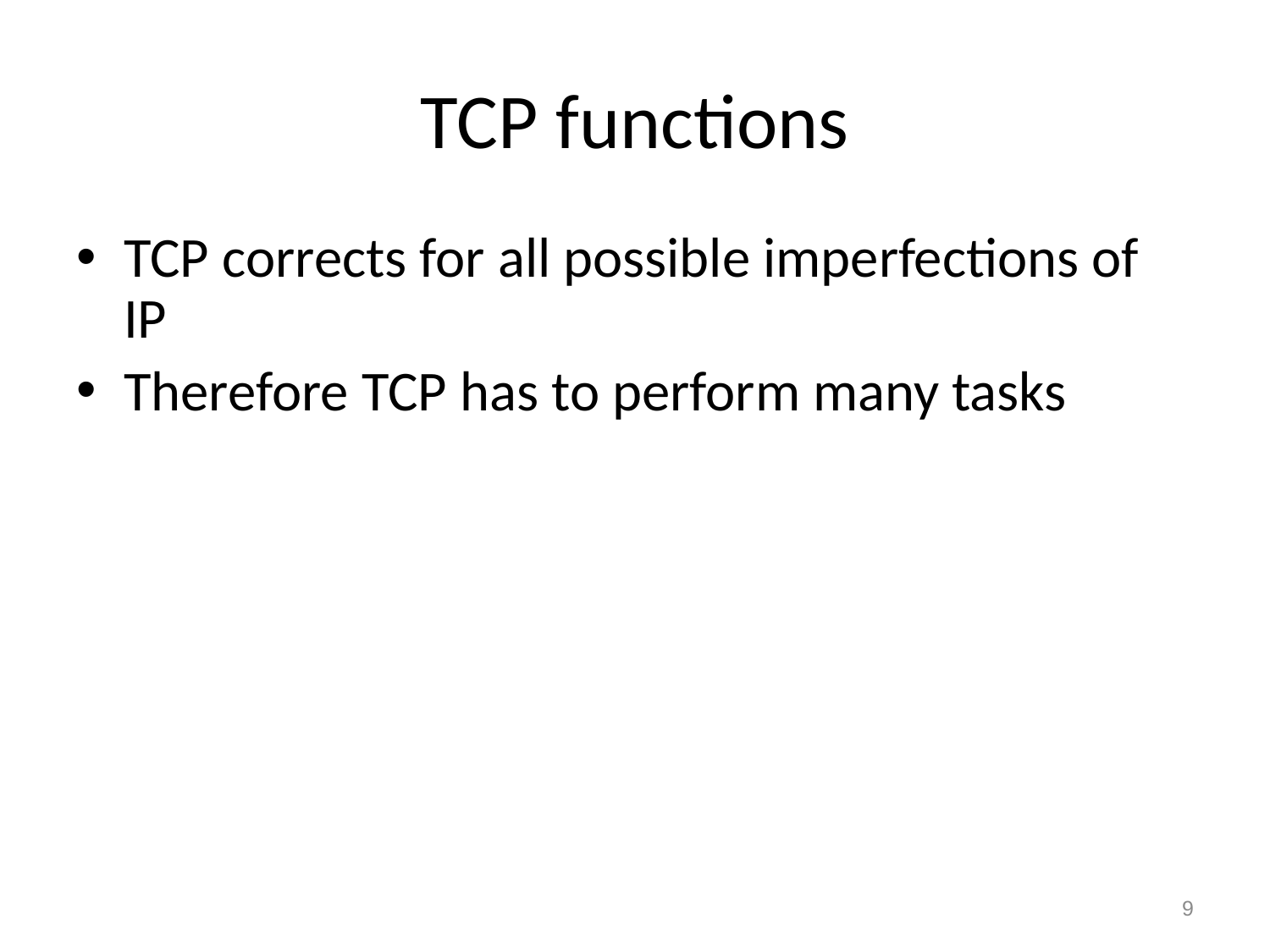

# TCP functions
TCP corrects for all possible imperfections of IP
Therefore TCP has to perform many tasks

9